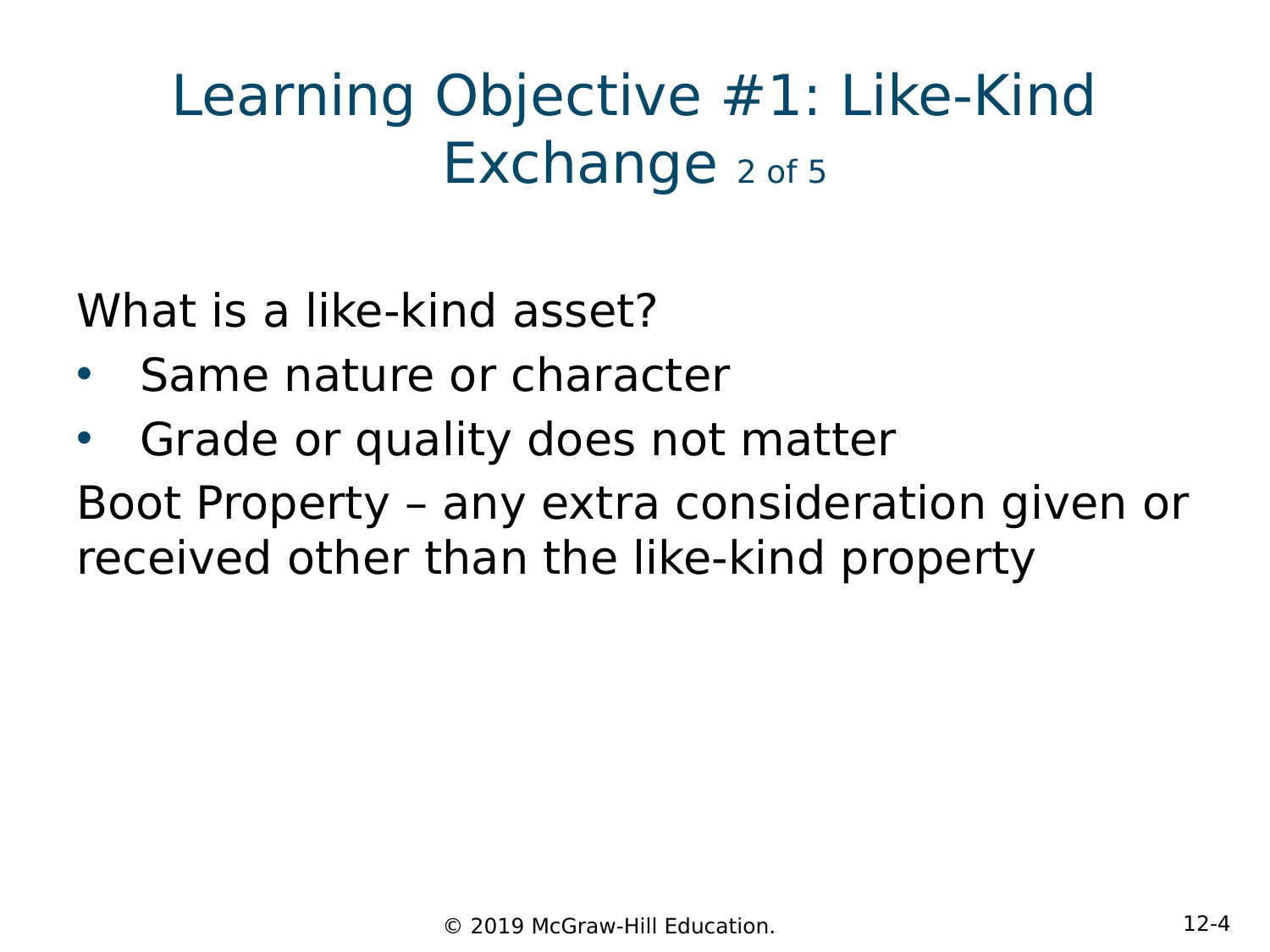

# Learning Objective #1: Like-Kind Exchange 2 of 5
What is a like-kind asset?
Same nature or character
Grade or quality does not matter
Boot Property – any extra consideration given or received other than the like-kind property